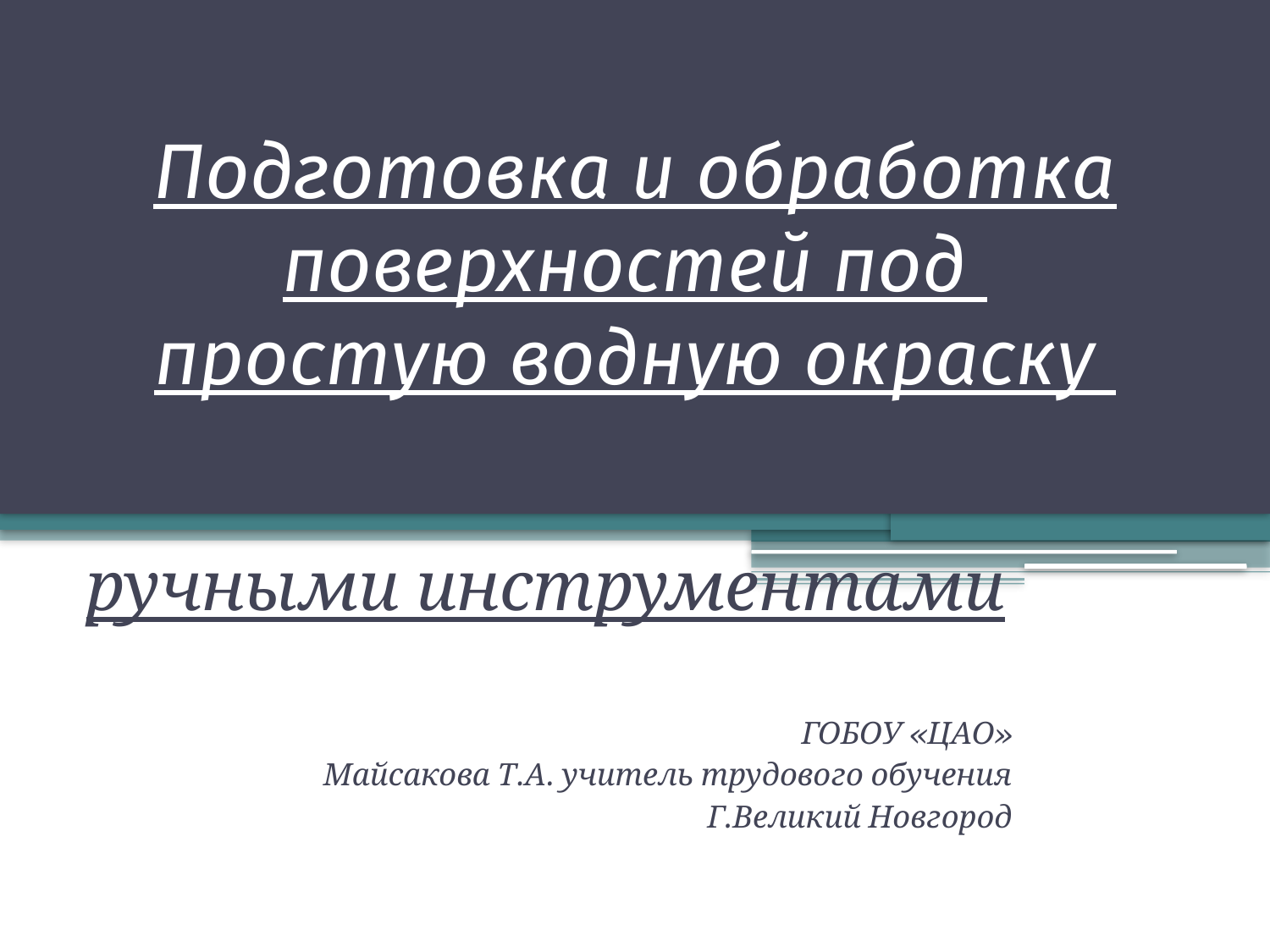

# Подготовка и обработка поверхностей под простую водную окраску
ручными инструментами

ГОБОУ «ЦАО»
Майсакова Т.А. учитель трудового обучения
Г.Великий Новгород